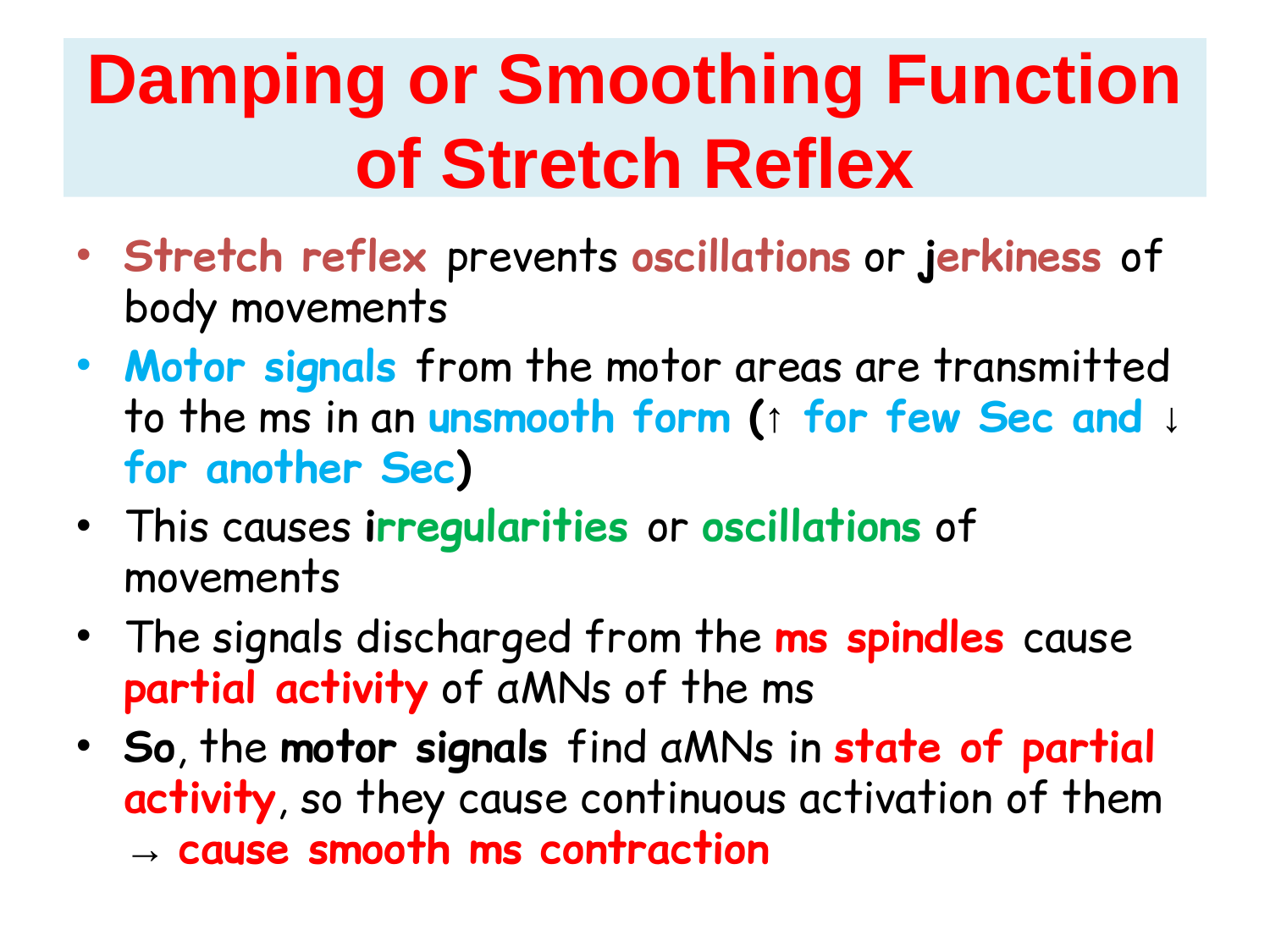

# Damping or Smoothing Function of Stretch Reflex
Stretch reflex prevents oscillations or jerkiness of body movements
Motor signals from the motor areas are transmitted to the ms in an unsmooth form (↑ for few Sec and ↓ for another Sec)
This causes irregularities or oscillations of movements
The signals discharged from the ms spindles cause partial activity of αMNs of the ms
So, the motor signals find αMNs in state of partial activity, so they cause continuous activation of them → cause smooth ms contraction